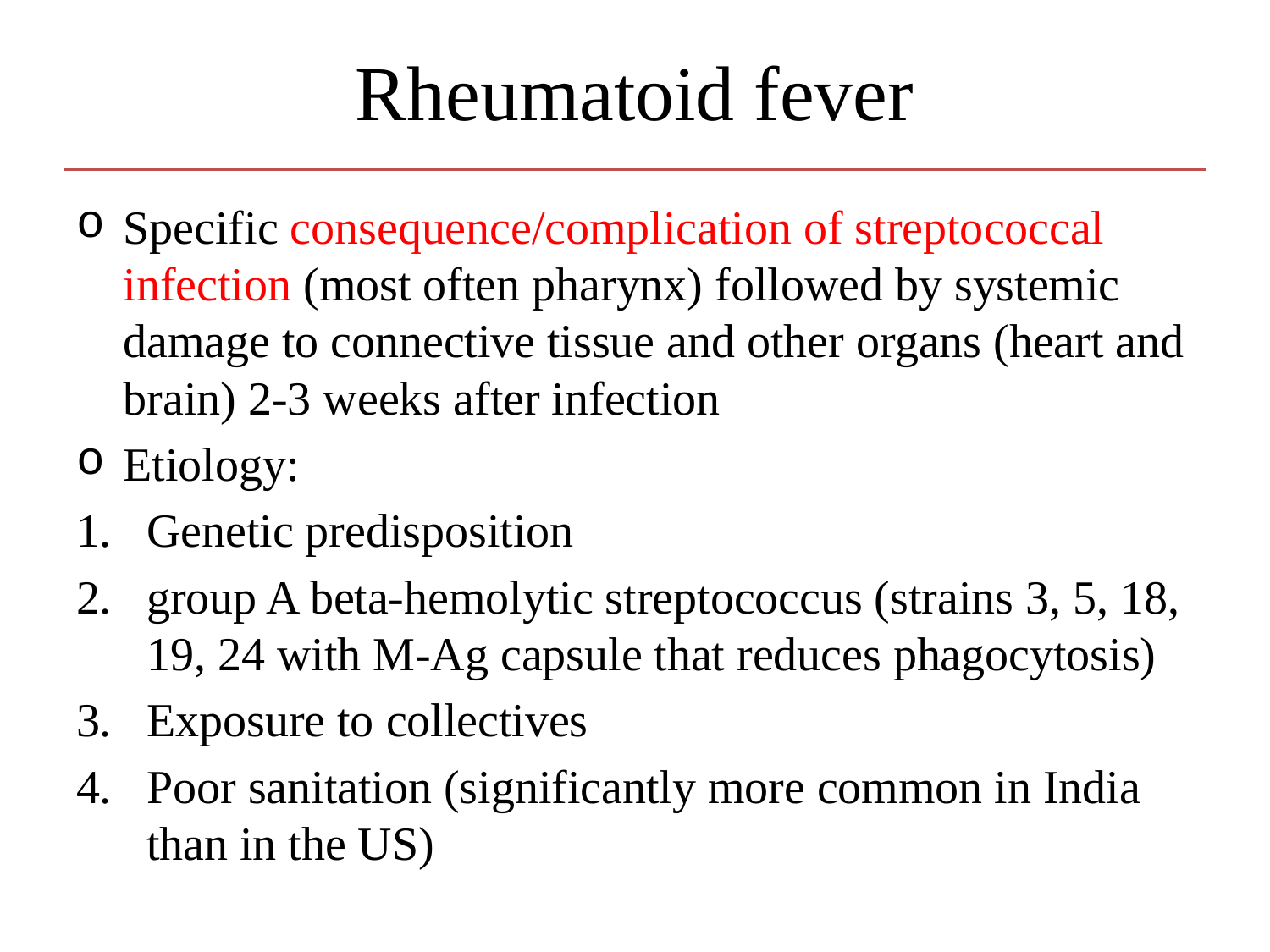

# Rheumatoid fever
Specific consequence/complication of streptococcal infection (most often pharynx) followed by systemic damage to connective tissue and other organs (heart and brain) 2-3 weeks after infection
Etiology:
Genetic predisposition
group A beta-hemolytic streptococcus (strains 3, 5, 18, 19, 24 with M-Ag capsule that reduces phagocytosis)
Exposure to collectives
Poor sanitation (significantly more common in India than in the US)